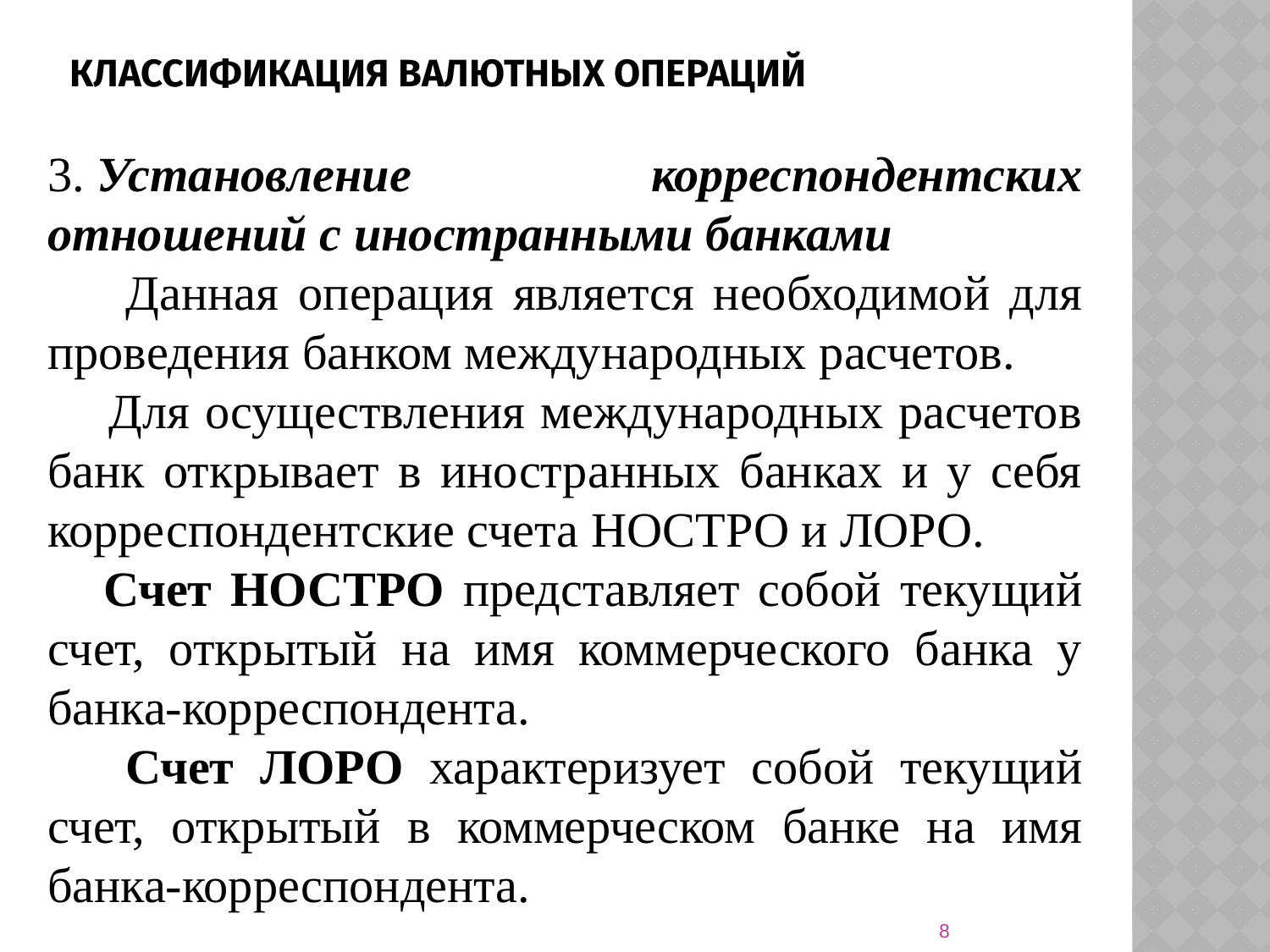

# Классификация валютных операций

3. Установление корреспондентских отношений с иностранными банками
    Данная операция является необходимой для проведения банком международных расчетов.
    Для осуществления международных расчетов банк открывает в иностранных банках и у себя корреспондентские счета НОСТРО и ЛОРО.
   Счет НОСТРО представляет собой текущий счет, открытый на имя коммерческого банка у банка-корреспондента.
   Счет ЛОРО характеризует собой текущий счет, открытый в коммерческом банке на имя банка-корреспондента.

8